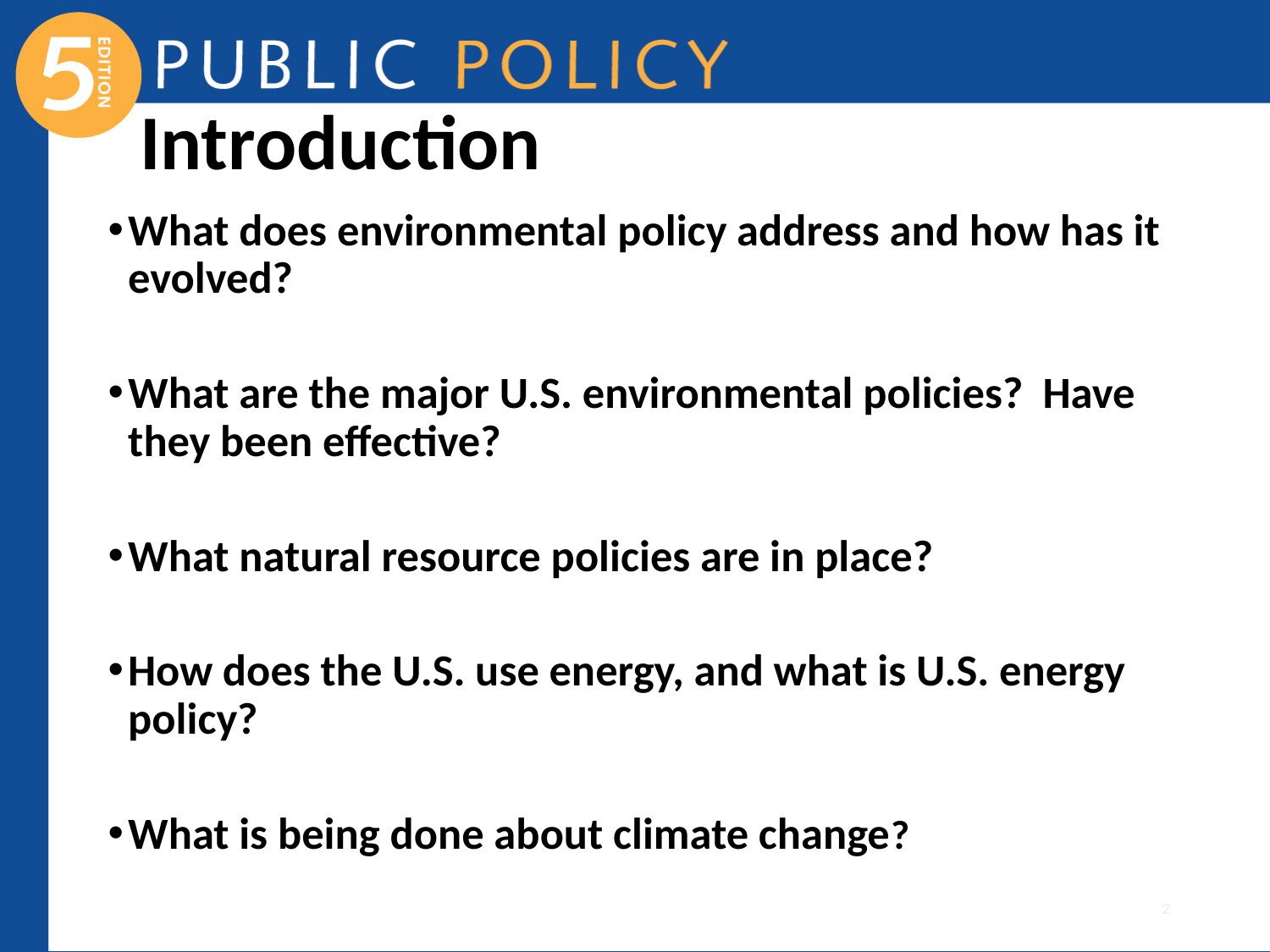

# Introduction
What does environmental policy address and how has it evolved?

What are the major U.S. environmental policies?  Have they been effective?

What natural resource policies are in place?

How does the U.S. use energy, and what is U.S. energy policy?

What is being done about climate change?
2